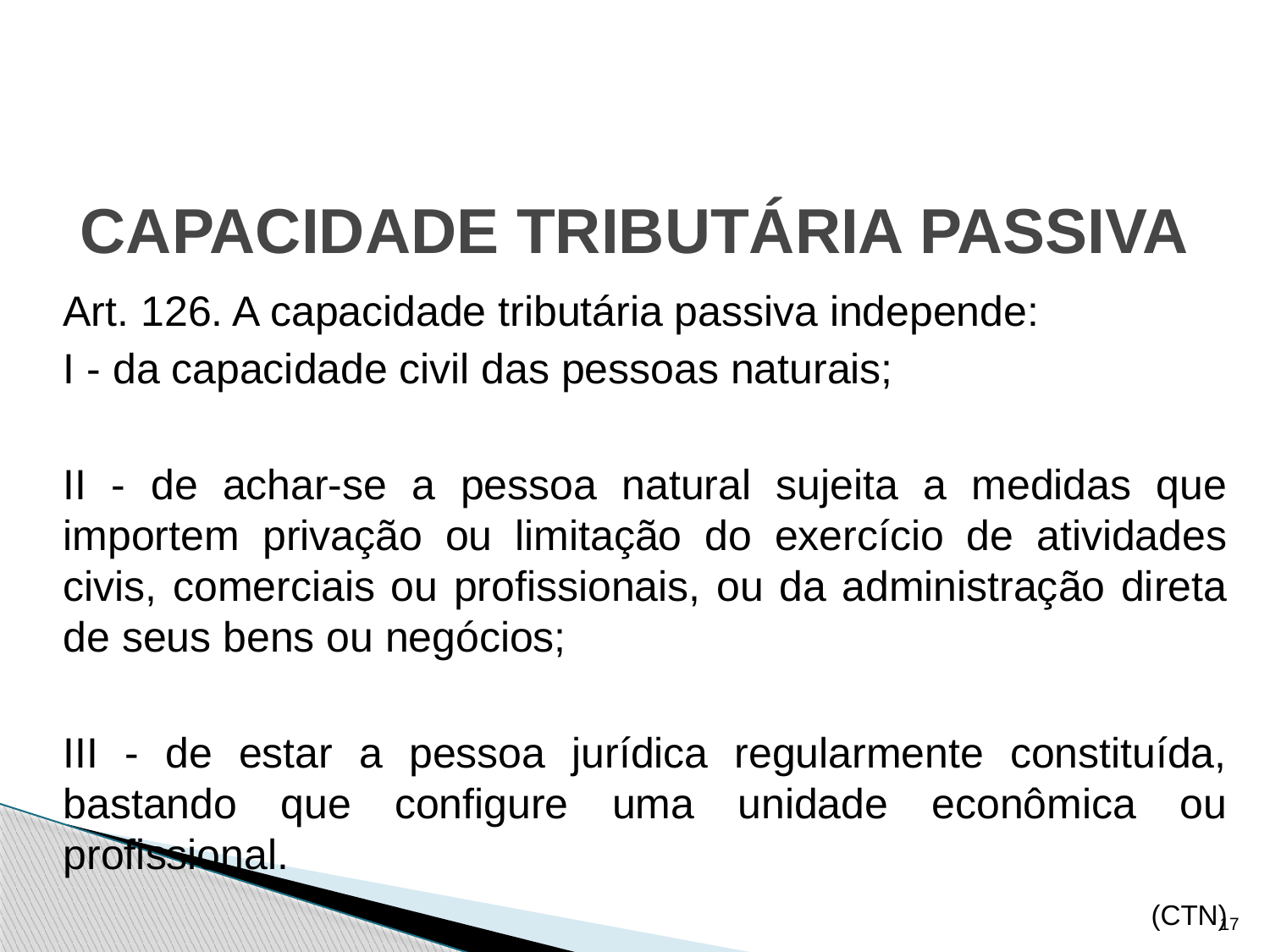

# CAPACIDADE TRIBUTÁRIA PASSIVA
	Art. 126. A capacidade tributária passiva independe:
	I - da capacidade civil das pessoas naturais;

	II - de achar-se a pessoa natural sujeita a medidas que importem privação ou limitação do exercício de atividades civis, comerciais ou profissionais, ou da administração direta de seus bens ou negócios;

	III - de estar a pessoa jurídica regularmente constituída, bastando que configure uma unidade econômica ou profissional.
(CTN)

17